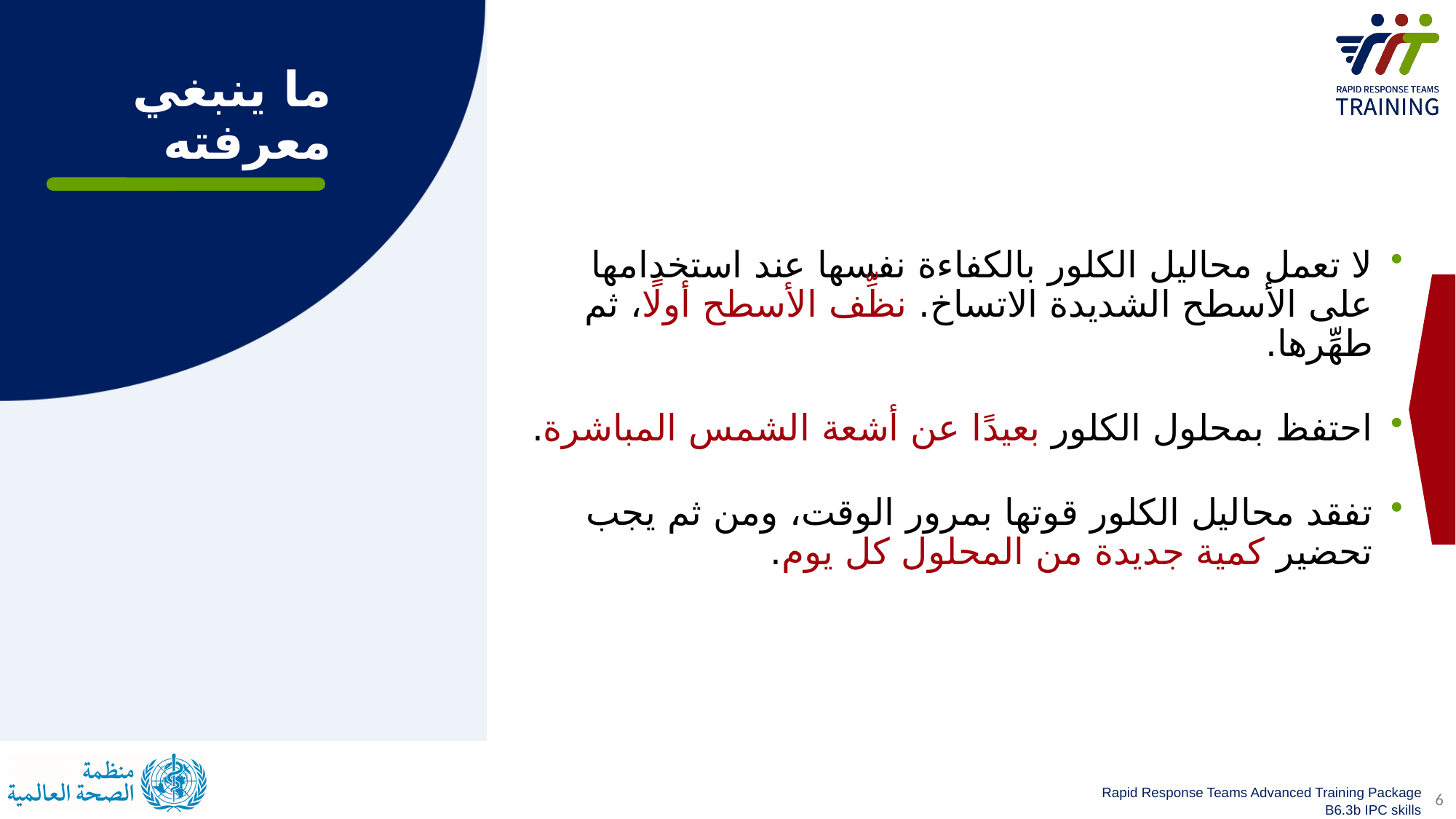

# ما ينبغي معرفته
لا تعمل محاليل الكلور بالكفاءة نفسها عند استخدامها على الأسطح الشديدة الاتساخ. نظِّف الأسطح أولًا، ثم طهِّرها.

احتفظ بمحلول الكلور بعيدًا عن أشعة الشمس المباشرة.

تفقد محاليل الكلور قوتها بمرور الوقت، ومن ثم يجب تحضير كمية جديدة من المحلول كل يوم.